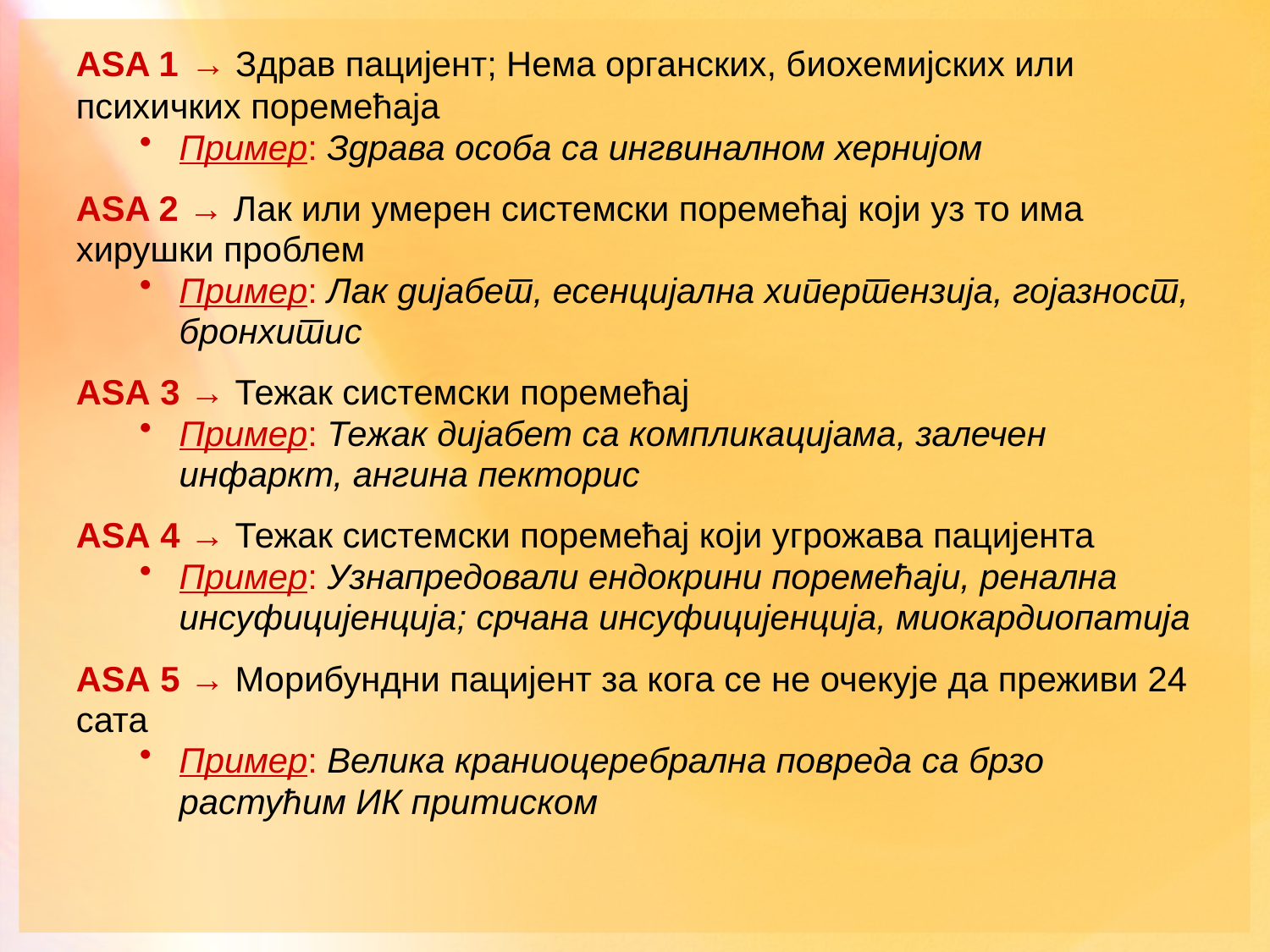

# ASA 1 → Здрав пацијент; Нема органских, биохемијских или
психичких поремећаја
Пример: Здрава особа са ингвиналном хернијом

ASA 2 → Лак или умерен системски поремећај који уз то има
хирушки проблем
Пример: Лак дијабет, есенцијална хипертензија, гојазност,
	бронхитис

ASA 3 → Тежак системски поремећај
Пример: Тежак дијабет са компликацијама, залечен
	инфаркт, ангина пекторис

ASA 4 → Тежак системски поремећај који угрожава пацијента
Пример: Узнапредовали ендокрини поремећаји, ренална
	инсуфицијенција; срчана инсуфицијенција, миокардиопатија

ASA 5 → Морибундни пацијент за кога се не очекује да преживи 24
сата
Пример: Велика краниоцеребрална повреда са брзо
	растућим ИК притиском